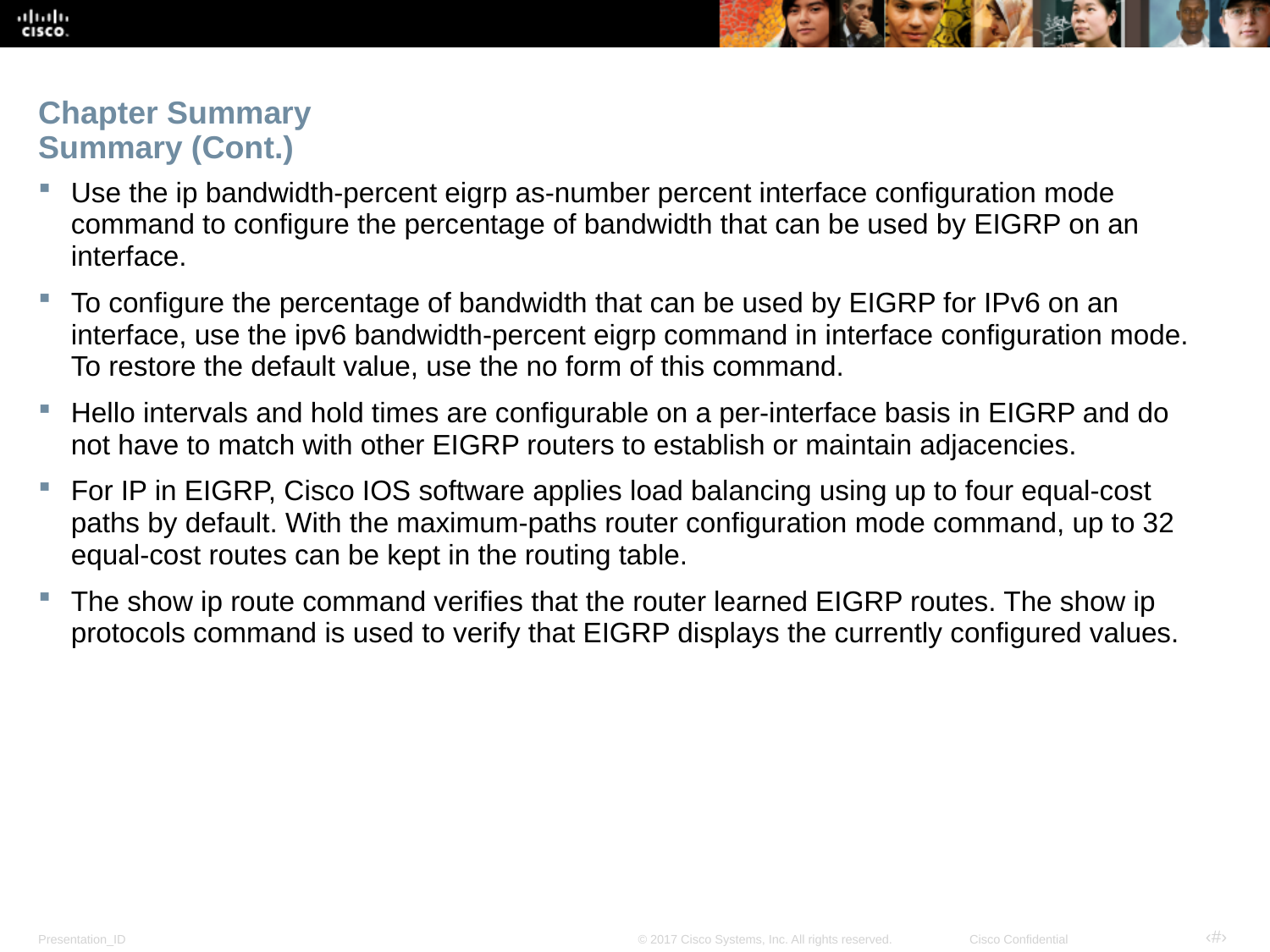

# Chapter Summary Summary (Cont.)
Use the ip bandwidth-percent eigrp as-number percent interface configuration mode command to configure the percentage of bandwidth that can be used by EIGRP on an interface.
To configure the percentage of bandwidth that can be used by EIGRP for IPv6 on an interface, use the ipv6 bandwidth-percent eigrp command in interface configuration mode. To restore the default value, use the no form of this command.
Hello intervals and hold times are configurable on a per-interface basis in EIGRP and do not have to match with other EIGRP routers to establish or maintain adjacencies.
For IP in EIGRP, Cisco IOS software applies load balancing using up to four equal-cost paths by default. With the maximum-paths router configuration mode command, up to 32 equal-cost routes can be kept in the routing table.
The show ip route command verifies that the router learned EIGRP routes. The show ip protocols command is used to verify that EIGRP displays the currently configured values.